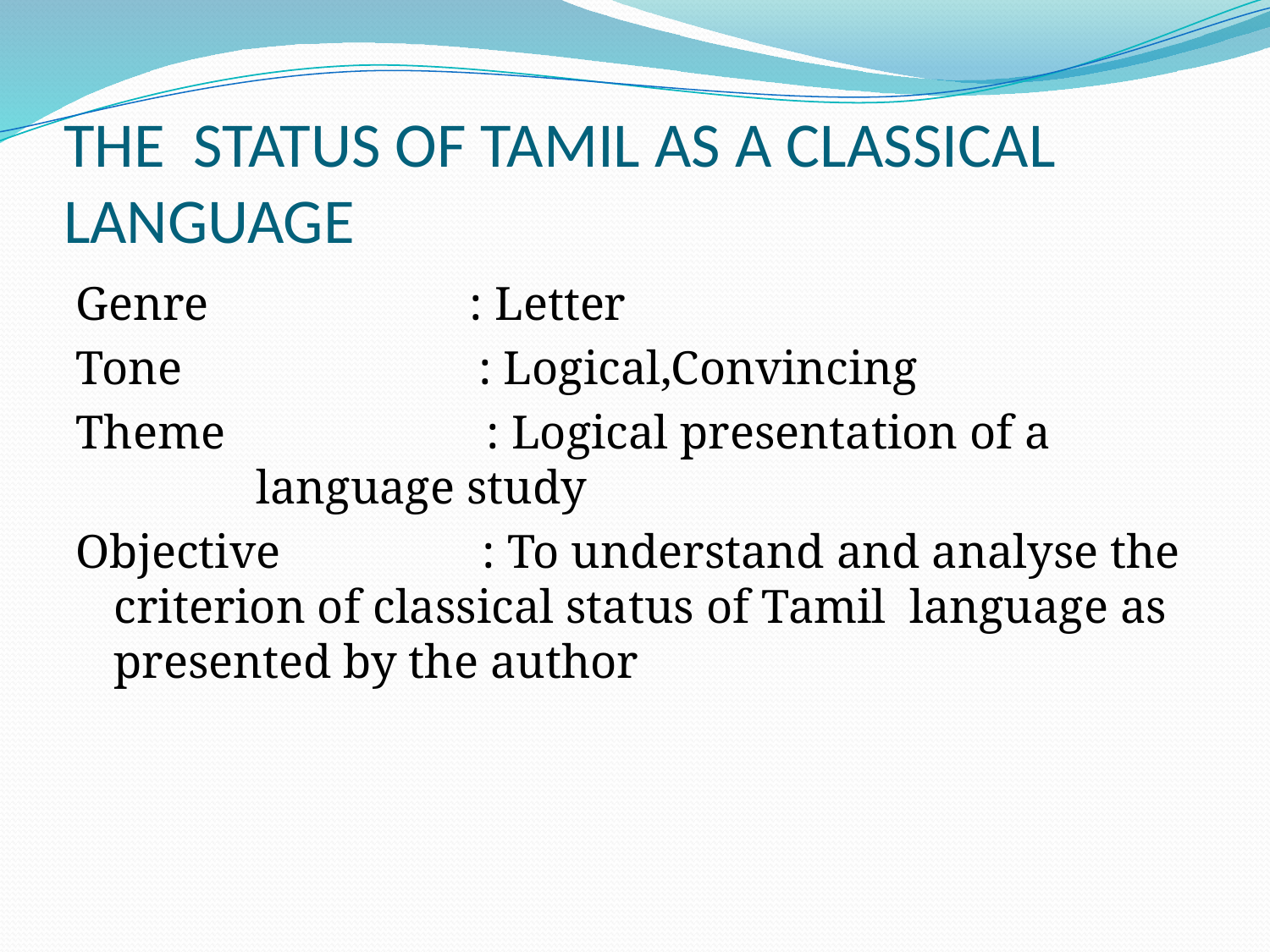

# THE  STATUS OF TAMIL AS A CLASSICAL LANGUAGE
Genre                      : Letter
Tone                         : Logical,Convincing
Theme                      : Logical presentation of a                         language study
Objective                 : To understand and analyse the criterion of classical status of Tamil  language as presented by the author